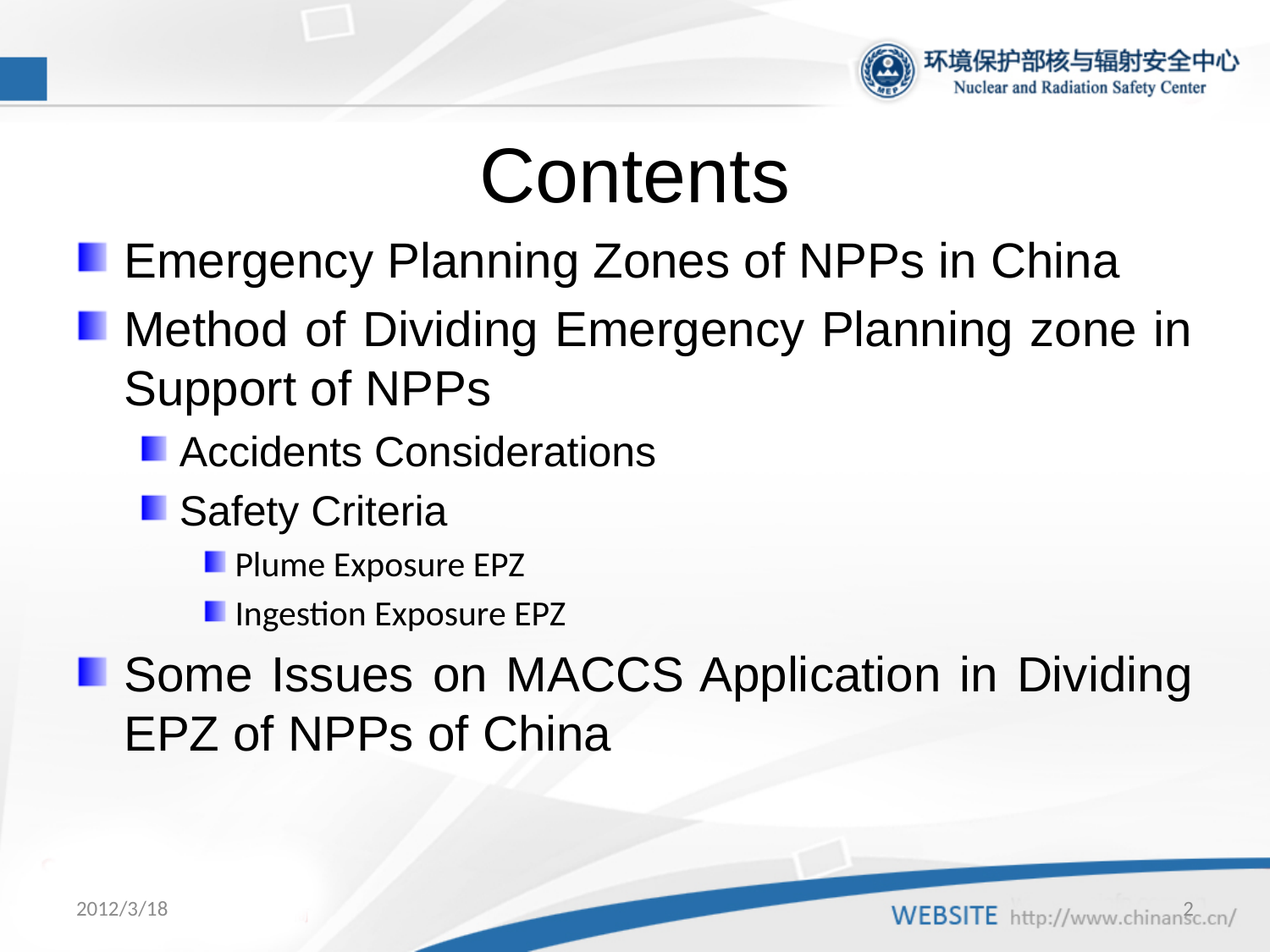

# Contents
Emergency Planning Zones of NPPs in China
Method of Dividing Emergency Planning zone in Support of NPPs
Accidents Considerations
Safety Criteria
Plume Exposure EPZ
Ingestion Exposure EPZ
Some Issues on MACCS Application in Dividing EPZ of NPPs of China

2012/3/18
2